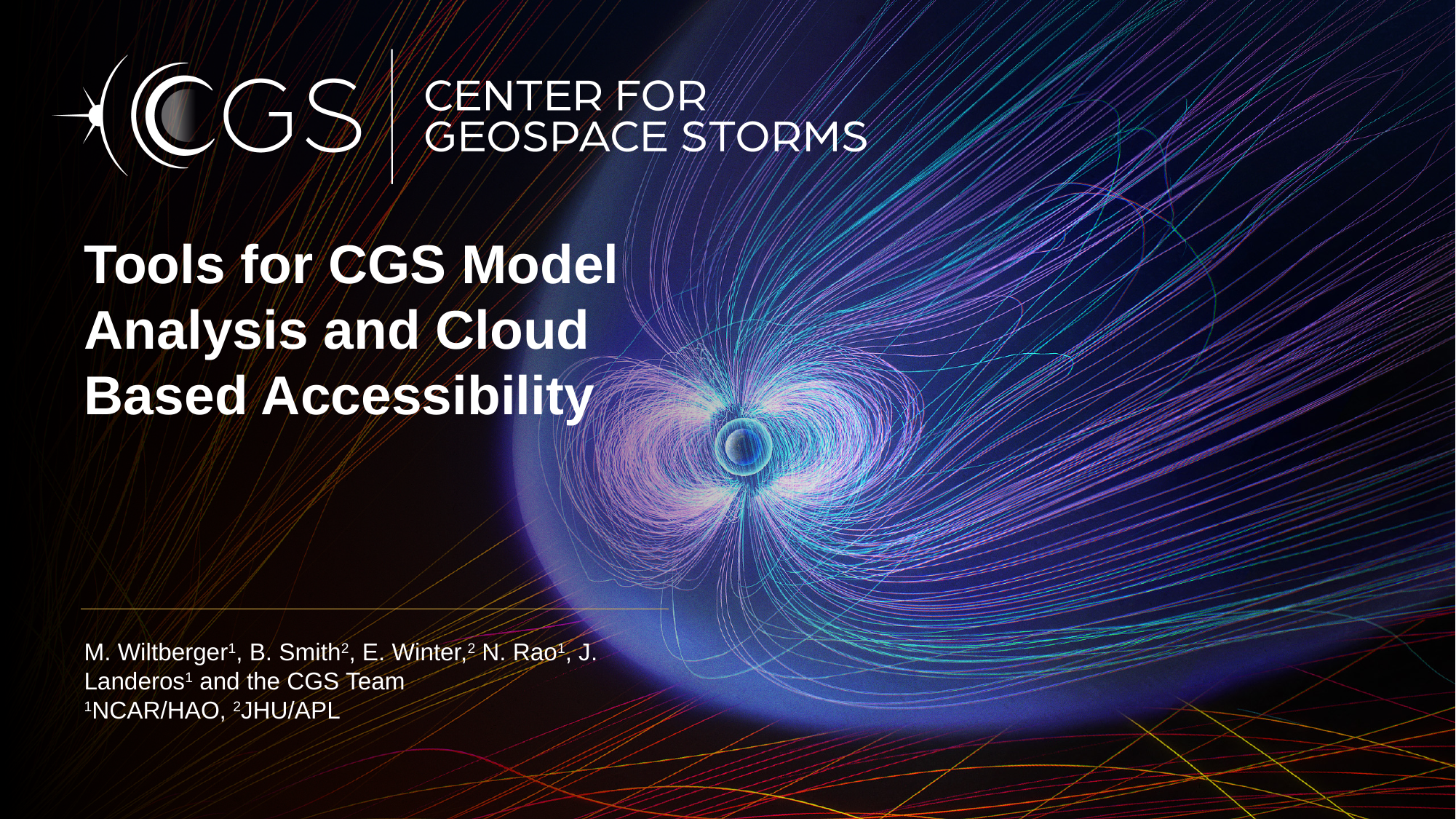

# Tools for CGS Model Analysis and Cloud Based Accessibility

M. Wiltberger1, B. Smith2, E. Winter,2 N. Rao1, J. Landeros1 and the CGS Team
1NCAR/HAO, 2JHU/APL